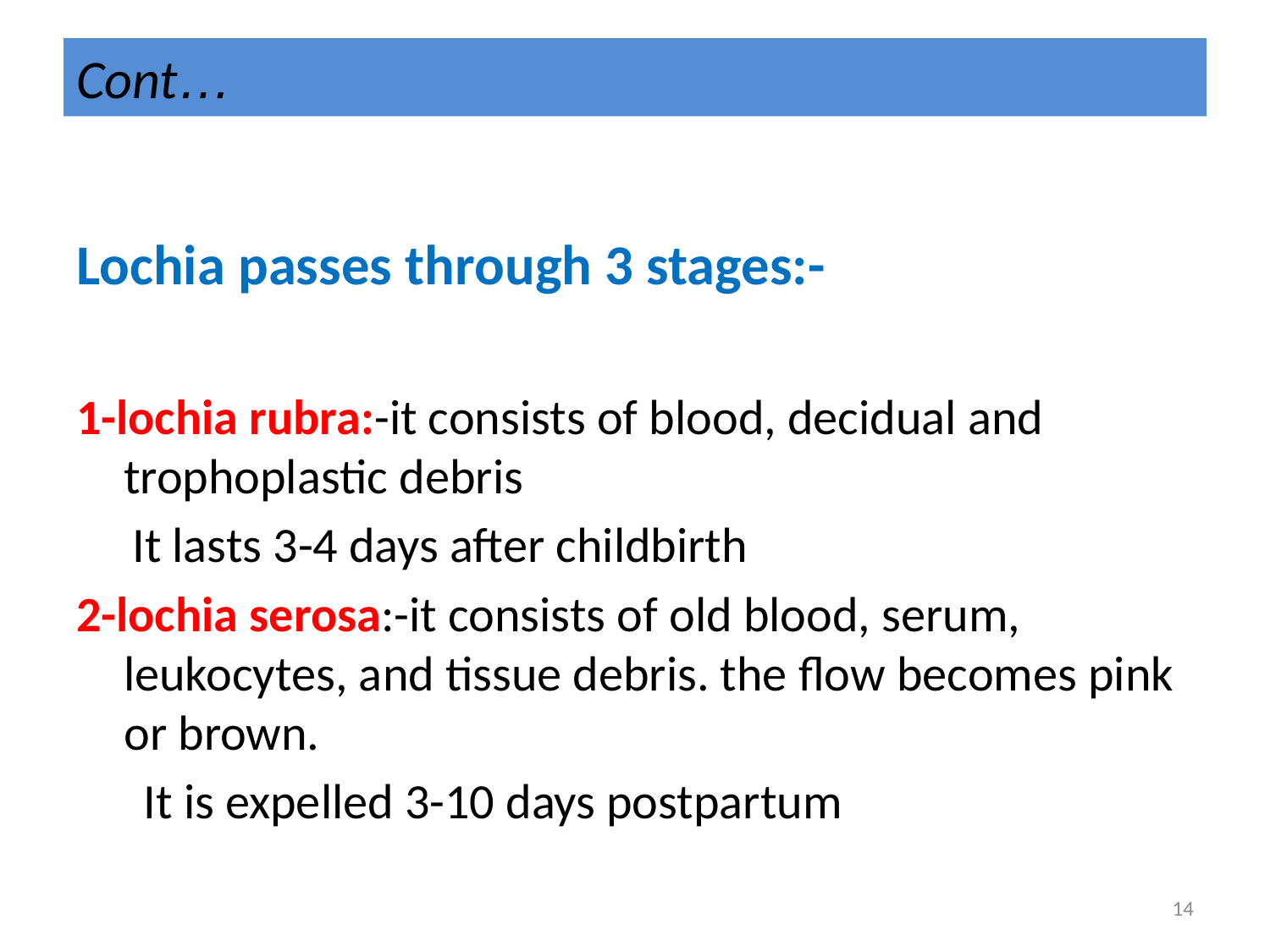

# Cont…
Lochia passes through 3 stages:-

1-lochia rubra:-it consists of blood, decidual and trophoplastic debris
     It lasts 3-4 days after childbirth
2-lochia serosa:-it consists of old blood, serum, leukocytes, and tissue debris. the flow becomes pink or brown.
      It is expelled 3-10 days postpartum
14